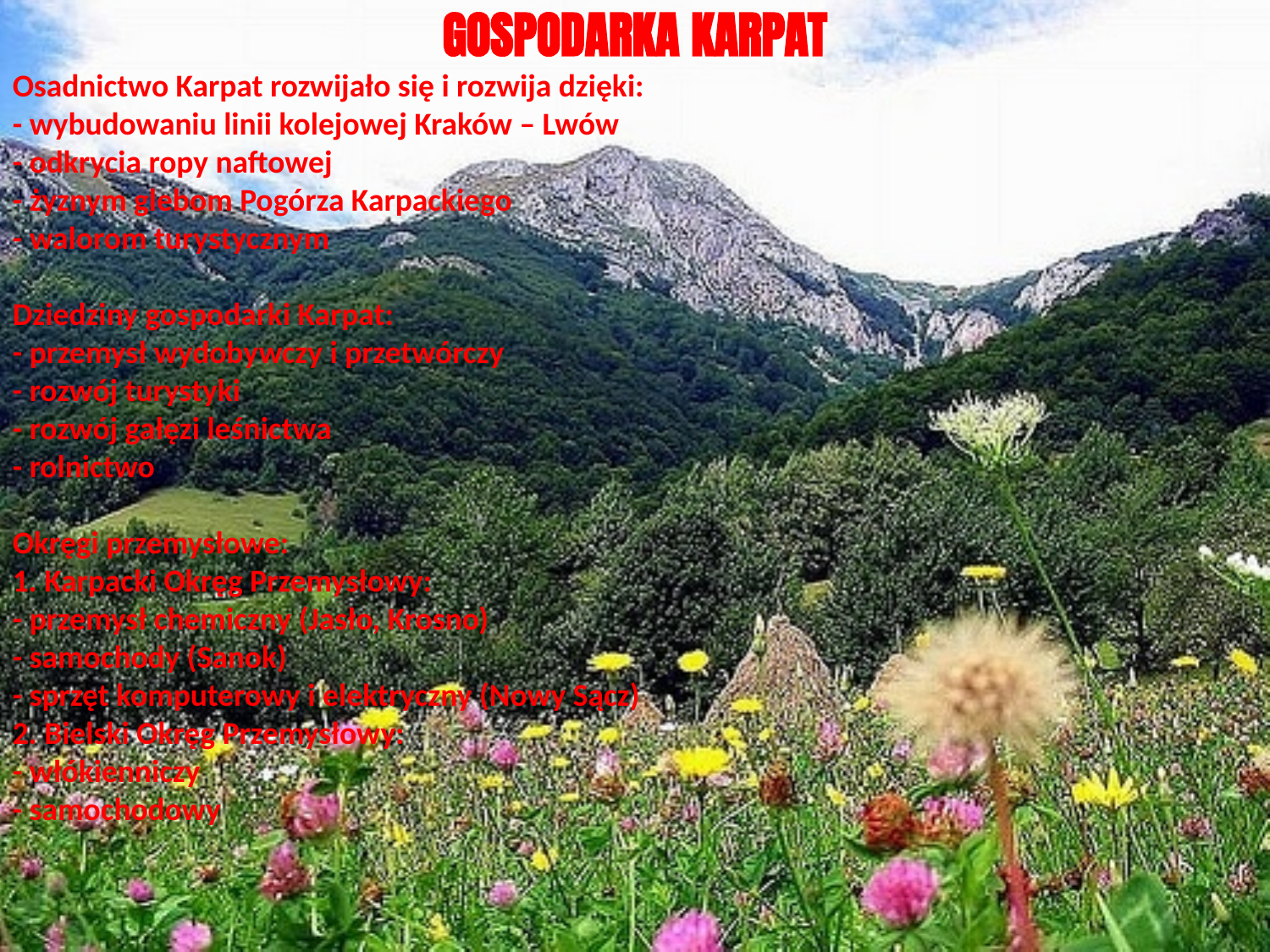

GOSPODARKA KARPAT
Osadnictwo Karpat rozwijało się i rozwija dzięki:
- wybudowaniu linii kolejowej Kraków – Lwów
- odkrycia ropy naftowej
- żyznym glebom Pogórza Karpackiego
- walorom turystycznym

Dziedziny gospodarki Karpat:
- przemysł wydobywczy i przetwórczy
- rozwój turystyki
- rozwój gałęzi leśnictwa
- rolnictwo

Okręgi przemysłowe:
1. Karpacki Okręg Przemysłowy:
- przemysł chemiczny (Jasło, Krosno)
- samochody (Sanok)
- sprzęt komputerowy i elektryczny (Nowy Sącz)
2. Bielski Okręg Przemysłowy:
- włókienniczy
- samochodowy